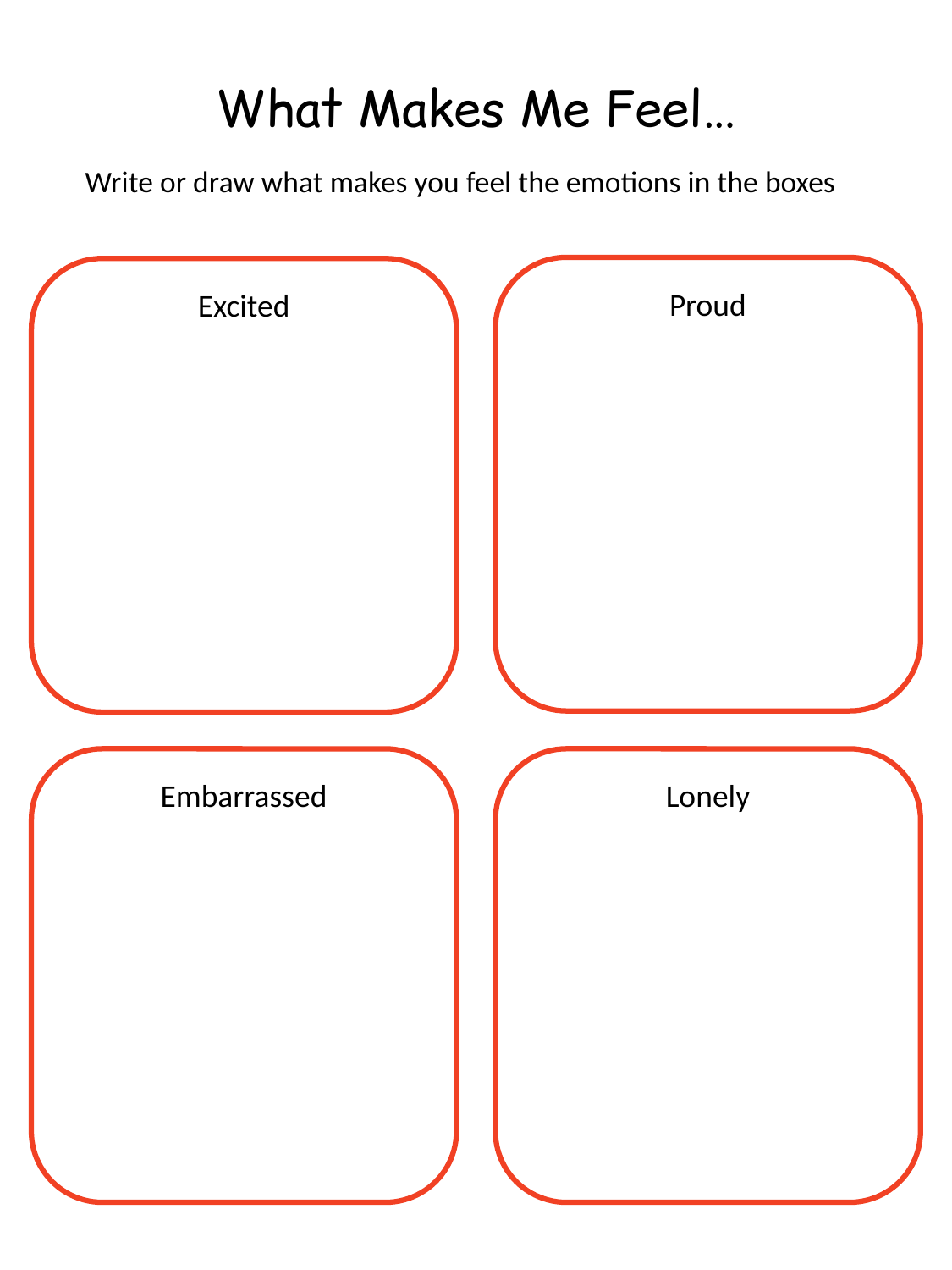

# What Makes Me Feel…
Write or draw what makes you feel the emotions in the boxes
Proud
Excited
Embarrassed
Lonely